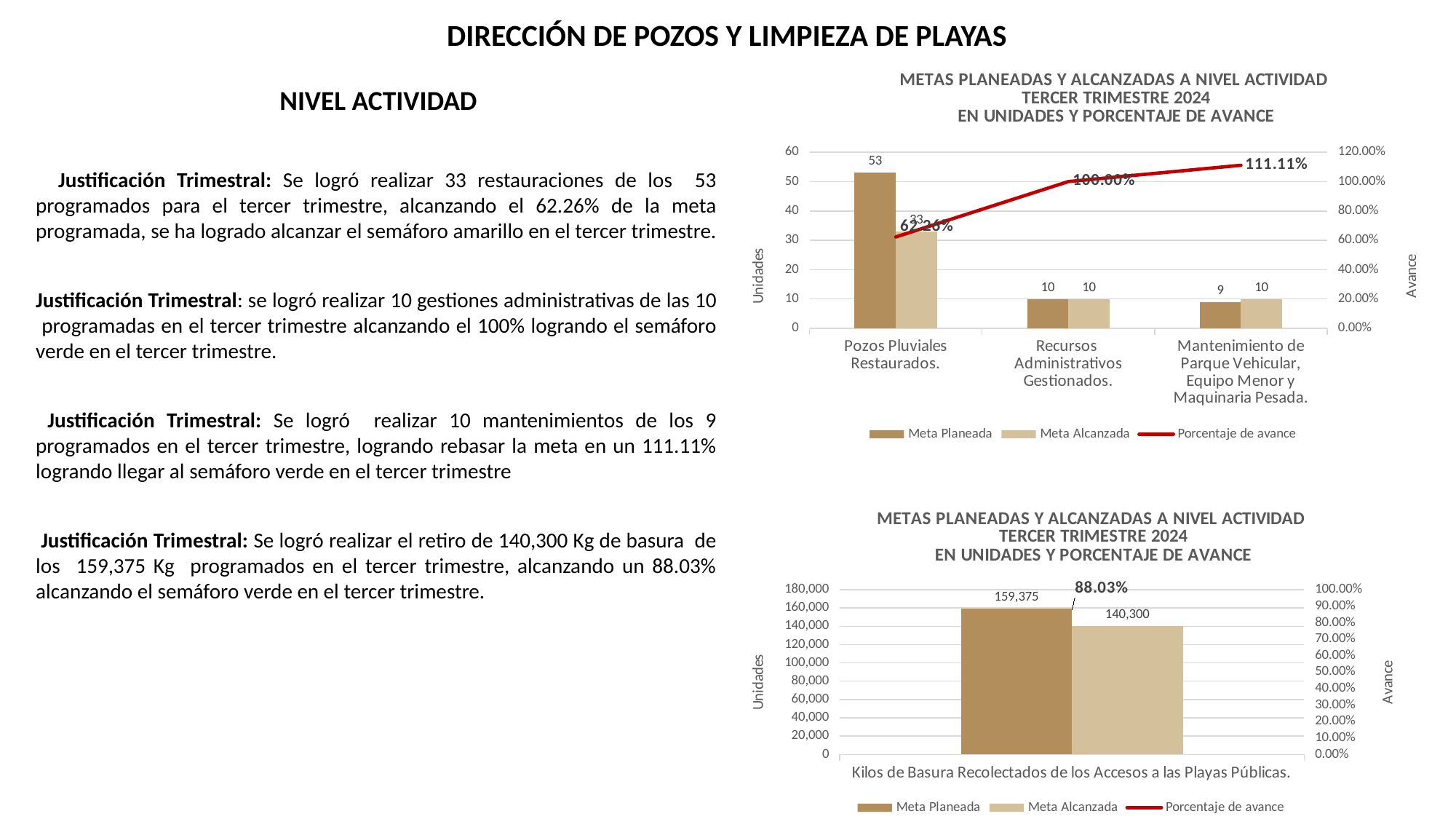

DIRECCIÓN DE POZOS Y LIMPIEZA DE PLAYAS

### Chart: METAS PLANEADAS Y ALCANZADAS A NIVEL ACTIVIDAD
TERCER TRIMESTRE 2024
EN UNIDADES Y PORCENTAJE DE AVANCE

| Category | Meta Planeada | Meta Alcanzada |  |
|---|---|---|---|
| Pozos Pluviales Restaurados. | 53.0 | 33.0 | 0.6226415094339622 |
| Recursos  Administrativos Gestionados. | 10.0 | 10.0 | 1.0 |
| Mantenimiento de Parque Vehicular, Equipo Menor y Maquinaria Pesada. | 9.0 | 10.0 | 1.1111111111111112 |
 NIVEL ACTIVIDAD

  Justificación Trimestral: Se logró realizar 33 restauraciones de los  53 programados para el tercer trimestre, alcanzando el 62.26% de la meta programada, se ha logrado alcanzar el semáforo amarillo en el tercer trimestre.

Justificación Trimestral: se logró realizar 10 gestiones administrativas de las 10  programadas en el tercer trimestre alcanzando el 100% logrando el semáforo verde en el tercer trimestre.

 Justificación Trimestral: Se logró  realizar 10 mantenimientos de los 9 programados en el tercer trimestre, logrando rebasar la meta en un 111.11% logrando llegar al semáforo verde en el tercer trimestre

 Justificación Trimestral: Se logró realizar el retiro de 140,300 Kg de basura  de los  159,375 Kg  programados en el tercer trimestre, alcanzando un 88.03% alcanzando el semáforo verde en el tercer trimestre.

### Chart: METAS PLANEADAS Y ALCANZADAS A NIVEL ACTIVIDAD
TERCER TRIMESTRE 2024
EN UNIDADES Y PORCENTAJE DE AVANCE

| Category | Meta Planeada | Meta Alcanzada |  |
|---|---|---|---|
| Kilos de Basura Recolectados de los Accesos a las Playas Públicas.  | 159375.0 | 140300.0 | 0.880313725490196 |